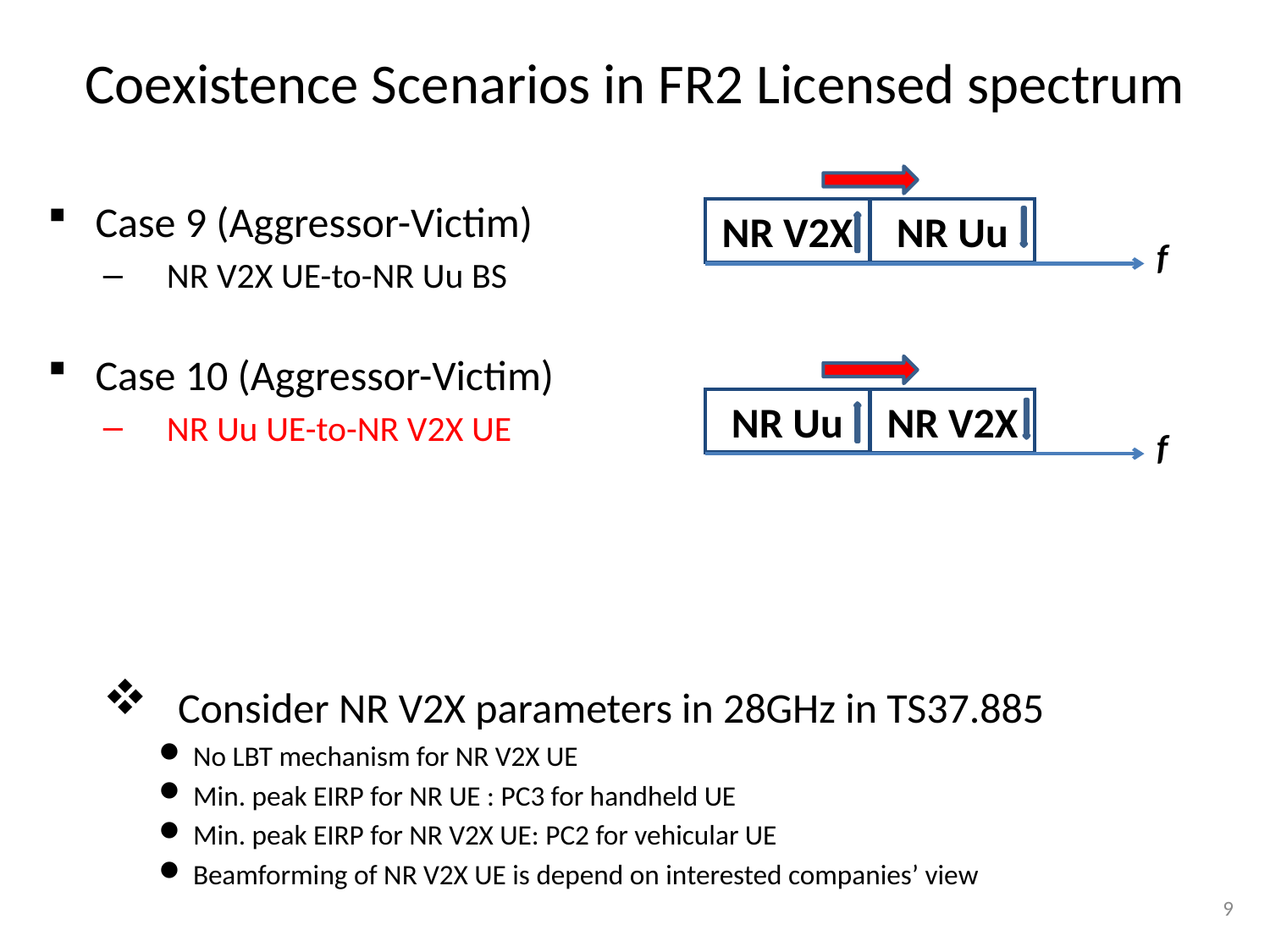

# Coexistence Scenarios in FR2 Licensed spectrum
Case 9 (Aggressor-Victim)
NR V2X UE-to-NR Uu BS

Case 10 (Aggressor-Victim)
NR Uu UE-to-NR V2X UE

 Consider NR V2X parameters in 28GHz in TS37.885
 No LBT mechanism for NR V2X UE
 Min. peak EIRP for NR UE : PC3 for handheld UE
 Min. peak EIRP for NR V2X UE: PC2 for vehicular UE
 Beamforming of NR V2X UE is depend on interested companies’ view

NR V2X
NR Uu
f

NR Uu
NR V2X
f

9